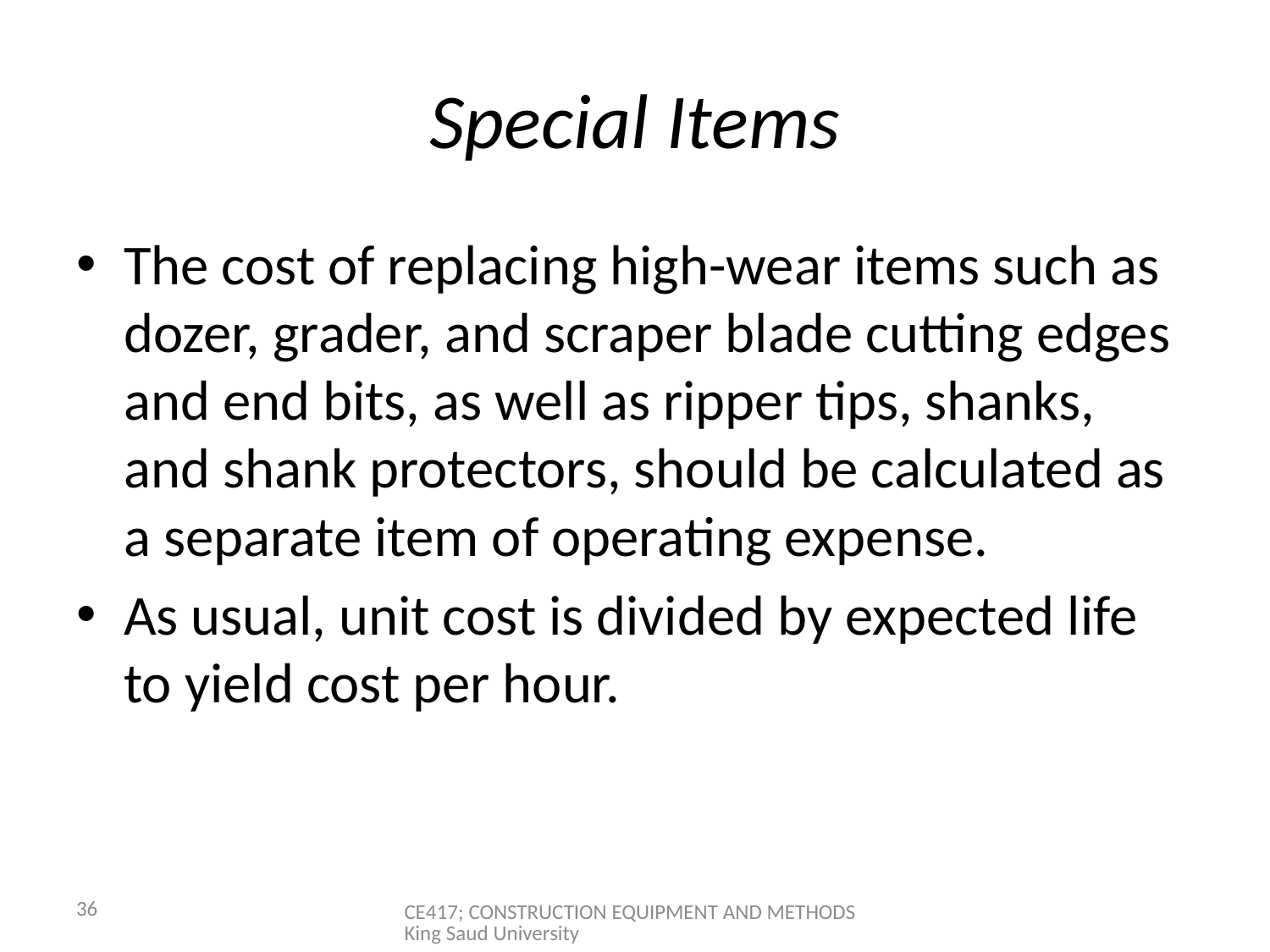

# Special Items
The cost of replacing high-wear items such as dozer, grader, and scraper blade cutting edges and end bits, as well as ripper tips, shanks, and shank protectors, should be calculated as a separate item of operating expense.
As usual, unit cost is divided by expected life to yield cost per hour.
36
CE417; CONSTRUCTION EQUIPMENT AND METHODS King Saud University